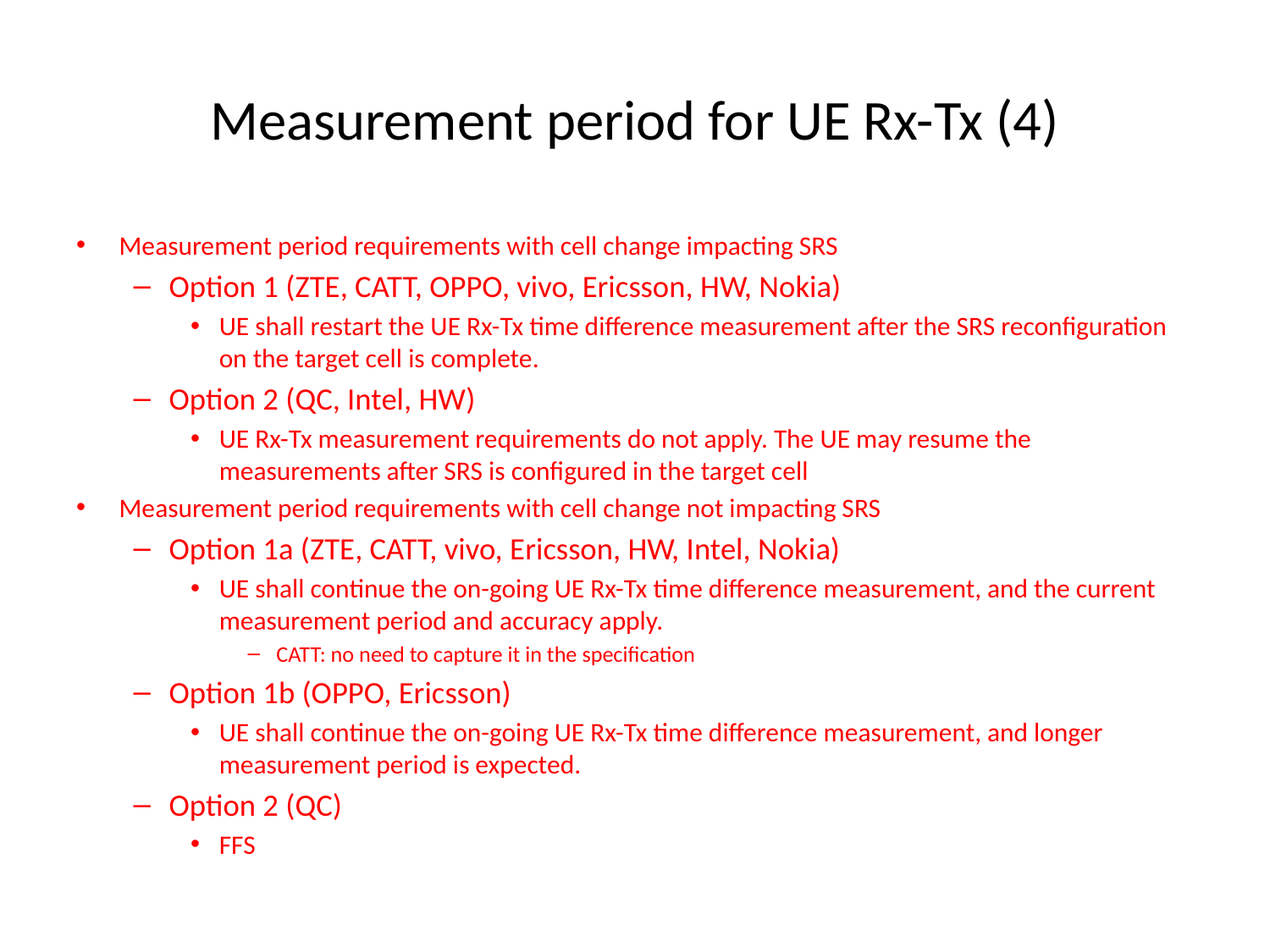

# Measurement period for UE Rx-Tx (4)
Measurement period requirements with cell change impacting SRS
Option 1 (ZTE, CATT, OPPO, vivo, Ericsson, HW, Nokia)
UE shall restart the UE Rx-Tx time difference measurement after the SRS reconfiguration on the target cell is complete.
Option 2 (QC, Intel, HW)
UE Rx-Tx measurement requirements do not apply. The UE may resume the measurements after SRS is configured in the target cell
Measurement period requirements with cell change not impacting SRS
Option 1a (ZTE, CATT, vivo, Ericsson, HW, Intel, Nokia)
UE shall continue the on-going UE Rx-Tx time difference measurement, and the current measurement period and accuracy apply.
CATT: no need to capture it in the specification
Option 1b (OPPO, Ericsson)
UE shall continue the on-going UE Rx-Tx time difference measurement, and longer measurement period is expected.
Option 2 (QC)
FFS